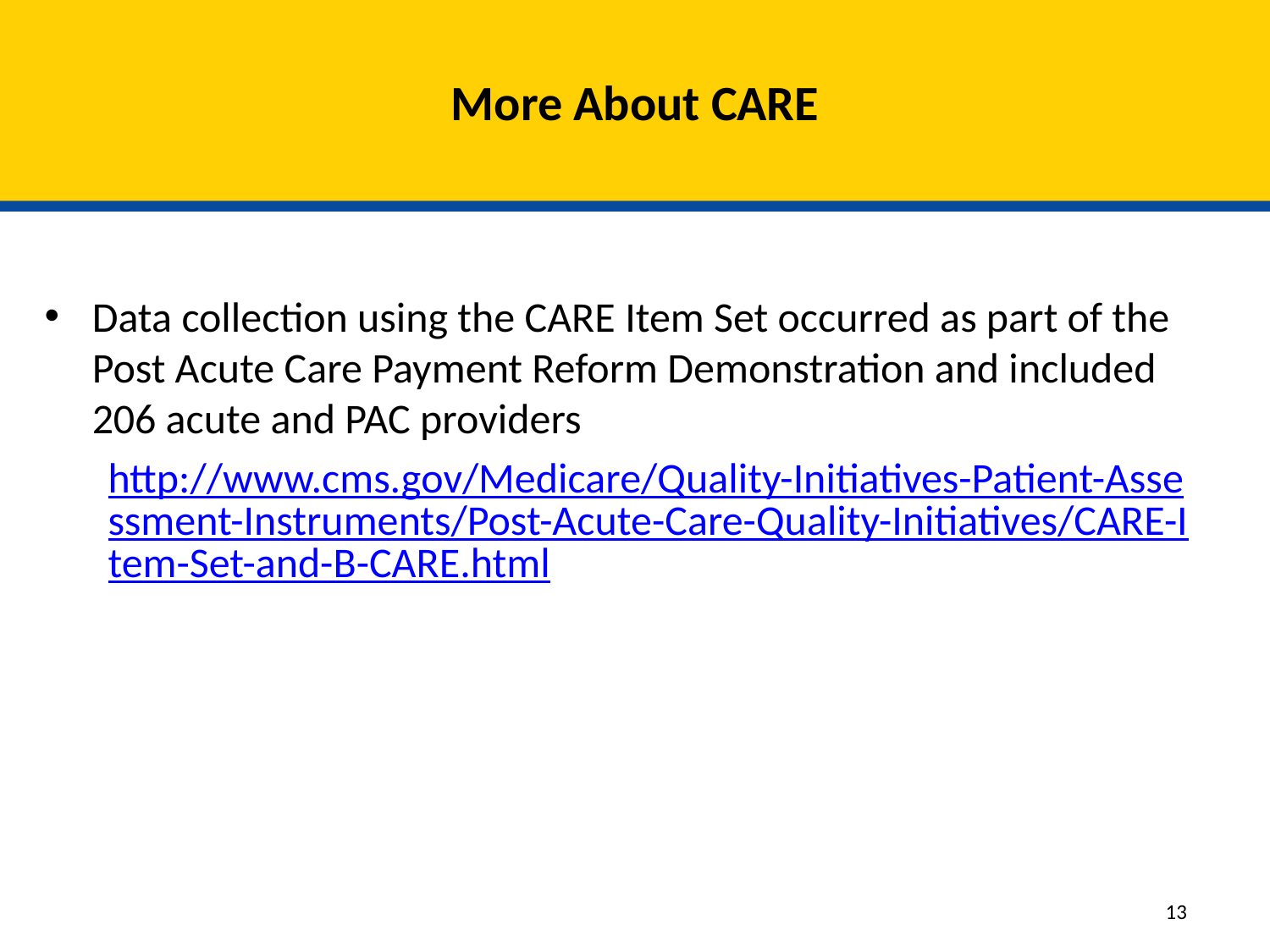

# More About CARE

Data collection using the CARE Item Set occurred as part of the Post Acute Care Payment Reform Demonstration and included 206 acute and PAC providers
http://www.cms.gov/Medicare/Quality-Initiatives-Patient-Assessment-Instruments/Post-Acute-Care-Quality-Initiatives/CARE-Item-Set-and-B-CARE.html

13